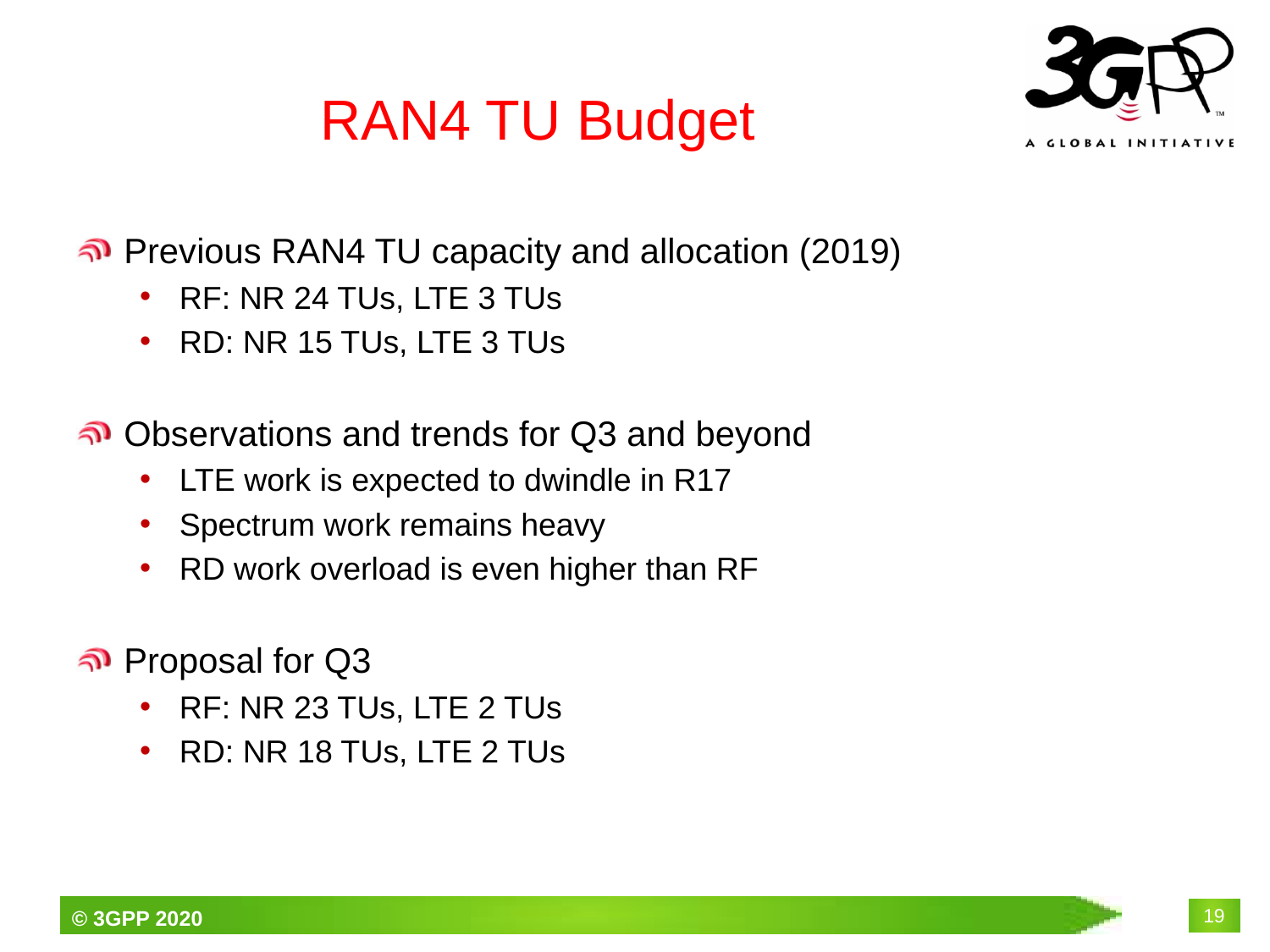

# RAN4 TU Budget
Previous RAN4 TU capacity and allocation (2019)
RF: NR 24 TUs, LTE 3 TUs
RD: NR 15 TUs, LTE 3 TUs

Observations and trends for Q3 and beyond
LTE work is expected to dwindle in R17
Spectrum work remains heavy
RD work overload is even higher than RF

Proposal for Q3
RF: NR 23 TUs, LTE 2 TUs
RD: NR 18 TUs, LTE 2 TUs